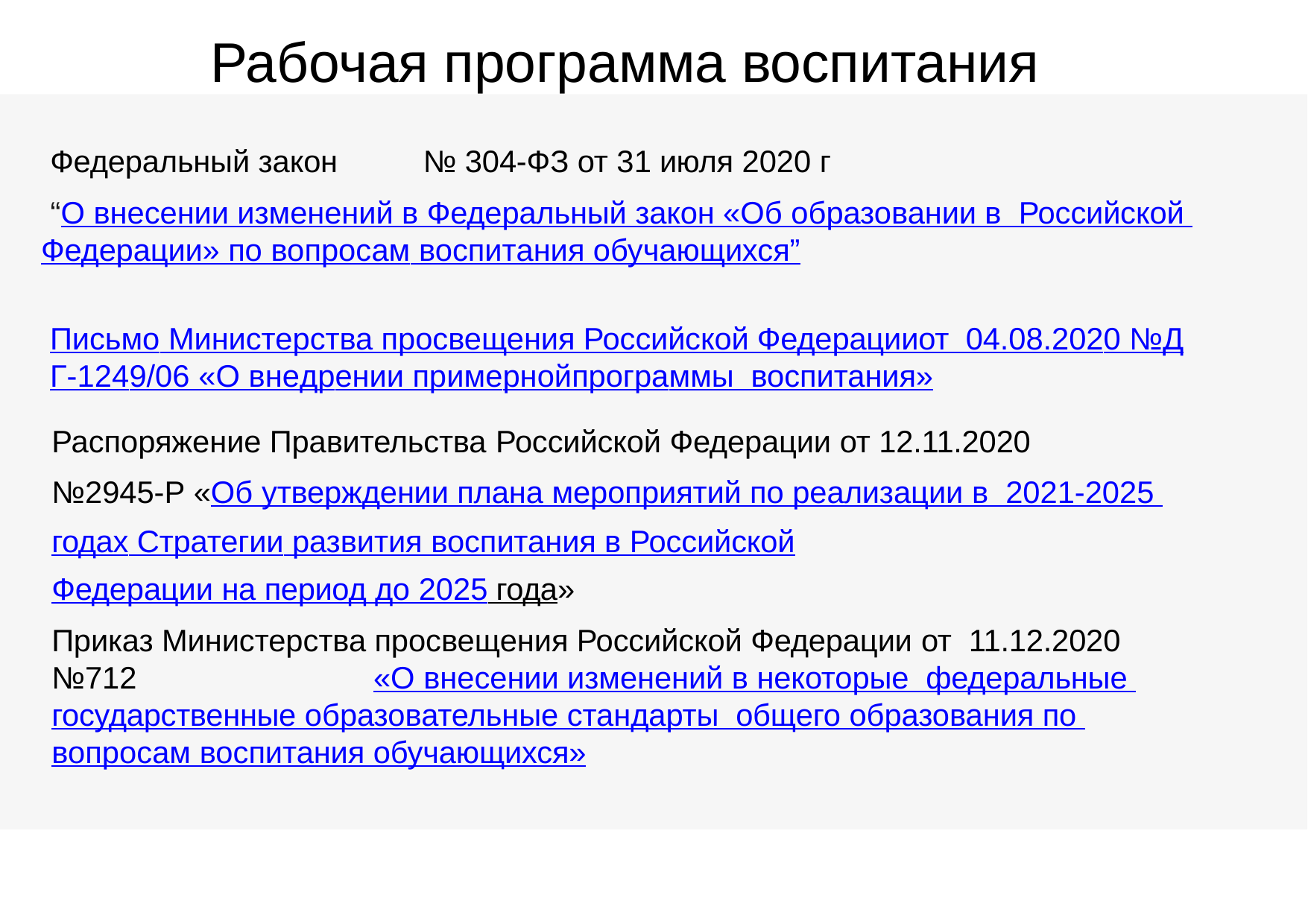

Рабочая программа воспитания
# “О внесении изменений в Федеральный закон «Об образовании в  Российской Федерации» по вопросам воспитания обучающихся”
Федеральный закон	№ 304-ФЗ от 31 июля 2020 г
Письмо Министерства просвещения Российской Федерации	от  04.08.2020 №ДГ-1249/06 «О внедрении примерной	программы  воспитания»
Распоряжение Правительства Российской Федерации от 12.11.2020
№2945-Р «Об утверждении плана мероприятий по реализации в  2021-2025 годах Стратегии развития воспитания в Российской
Федерации на период до 2025 года»
Приказ Министерства просвещения Российской Федерации от  11.12.2020 №712	«О внесении изменений в некоторые  федеральные государственные образовательные стандарты  общего образования по вопросам воспитания обучающихся»